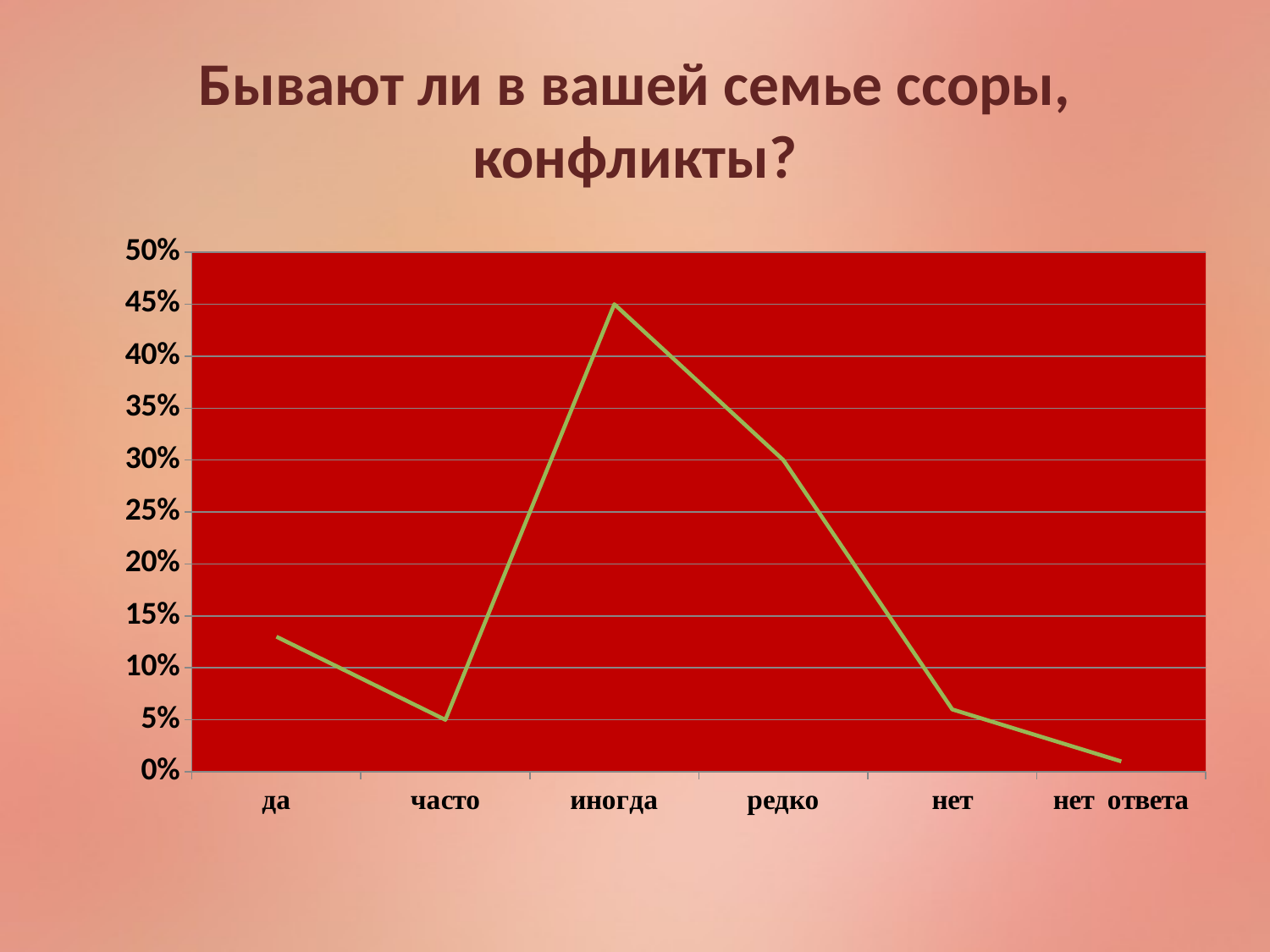

# Бывают ли в вашей семье ссоры, конфликты?

### Chart

| Category | Ряд 3 |
|---|---|
| да | 0.13 |
| часто | 0.050000000000000024 |
| иногда | 0.45 |
| редко | 0.3000000000000003 |
| нет | 0.06000000000000003 |
| нет  ответа | 0.010000000000000005 |